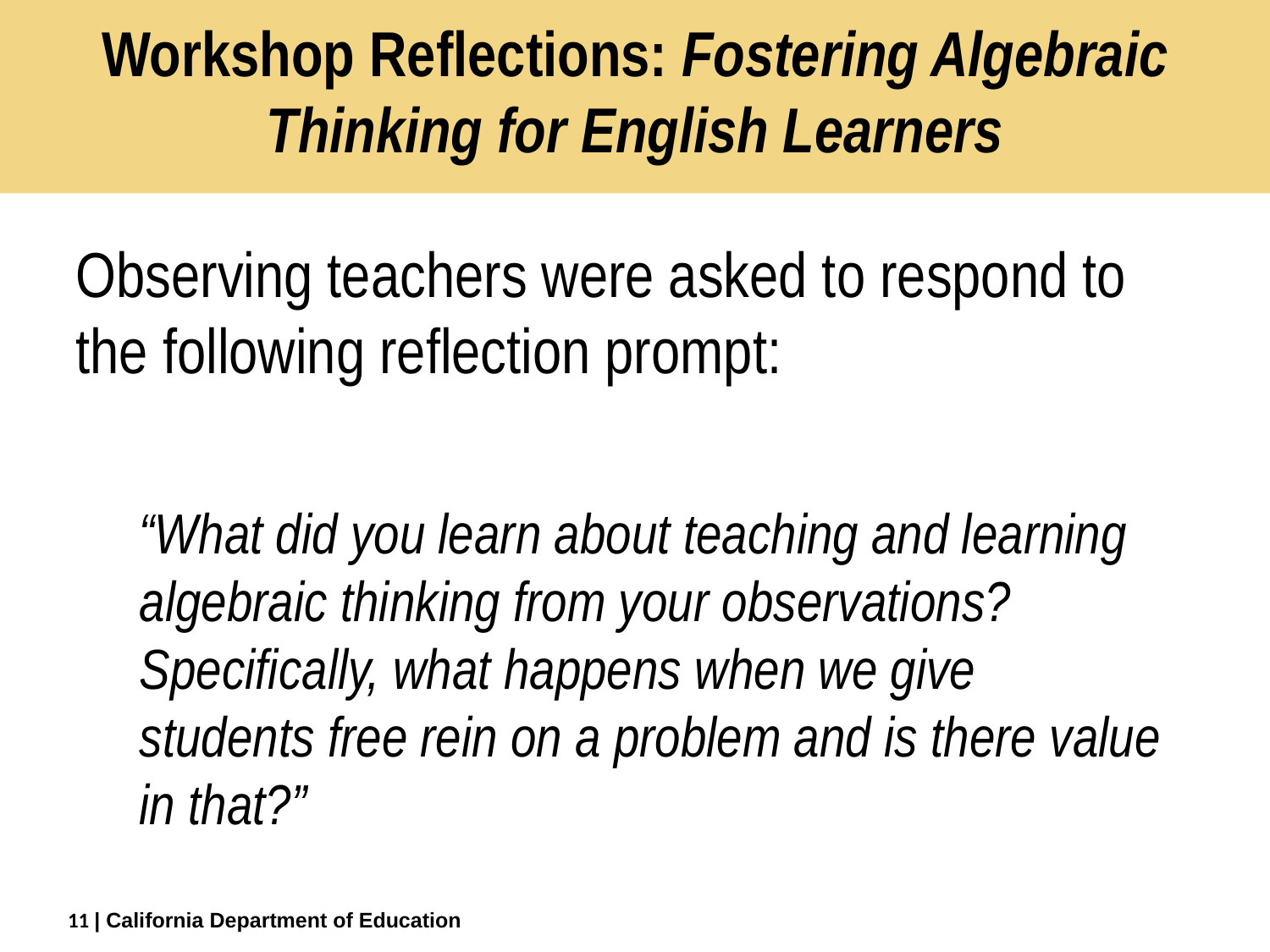

# Workshop Reflections: Fostering Algebraic Thinking for English Learners
Observing teachers were asked to respond to the following reflection prompt:

“What did you learn about teaching and learning algebraic thinking from your observations? Specifically, what happens when we give students free rein on a problem and is there value in that?”

11
| California Department of Education